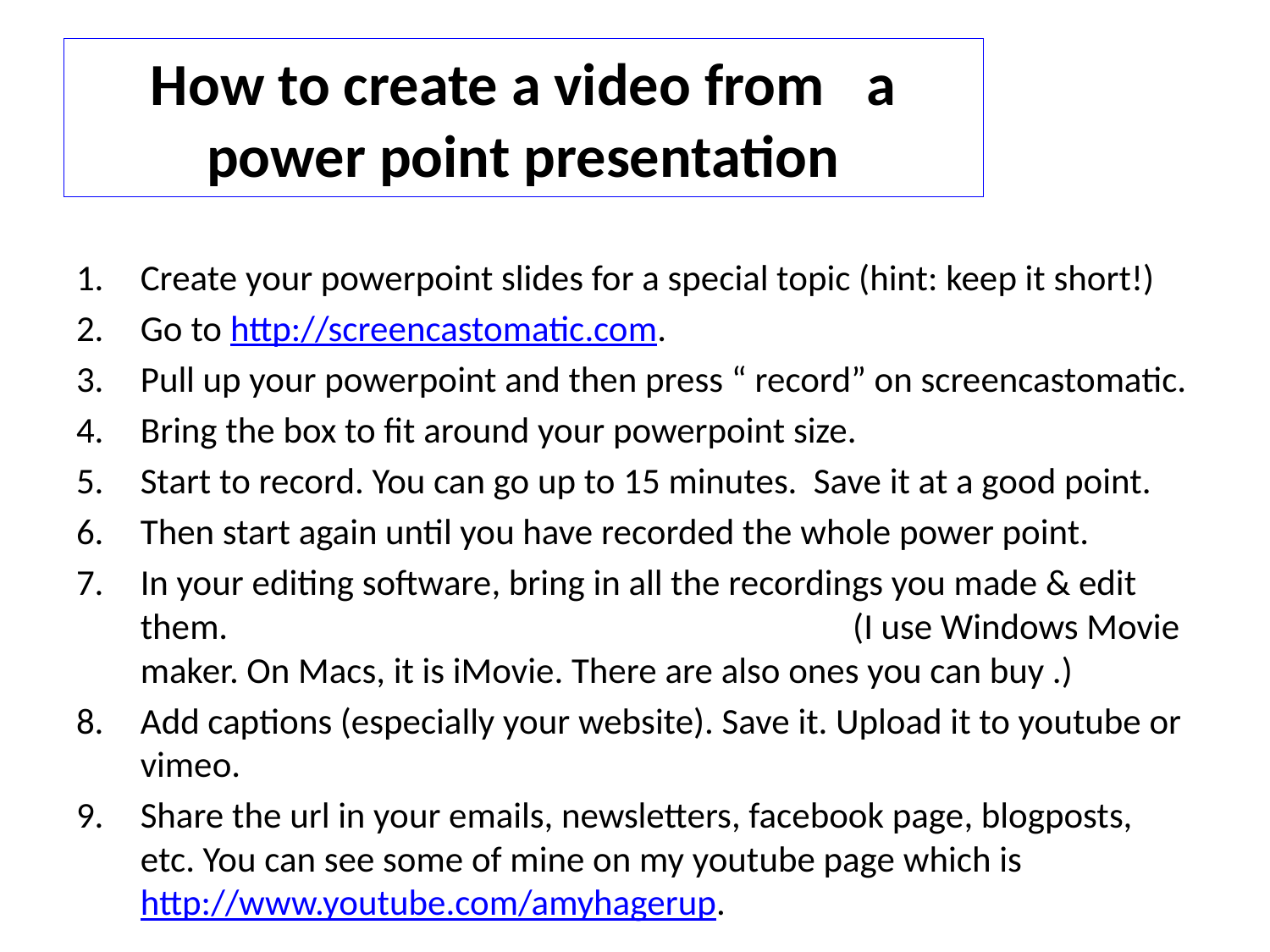

# How to create a video from 								a power point presentation

Create your powerpoint slides for a special topic (hint: keep it short!)
Go to http://screencastomatic.com.
Pull up your powerpoint and then press “ record” on screencastomatic.
Bring the box to fit around your powerpoint size.
Start to record. You can go up to 15 minutes.  Save it at a good point.
Then start again until you have recorded the whole power point.
In your editing software, bring in all the recordings you made & edit them.                                                                            (I use Windows Movie maker. On Macs, it is iMovie. There are also ones you can buy .)
Add captions (especially your website). Save it. Upload it to youtube or vimeo.
Share the url in your emails, newsletters, facebook page, blogposts, etc. You can see some of mine on my youtube page which is http://www.youtube.com/amyhagerup.